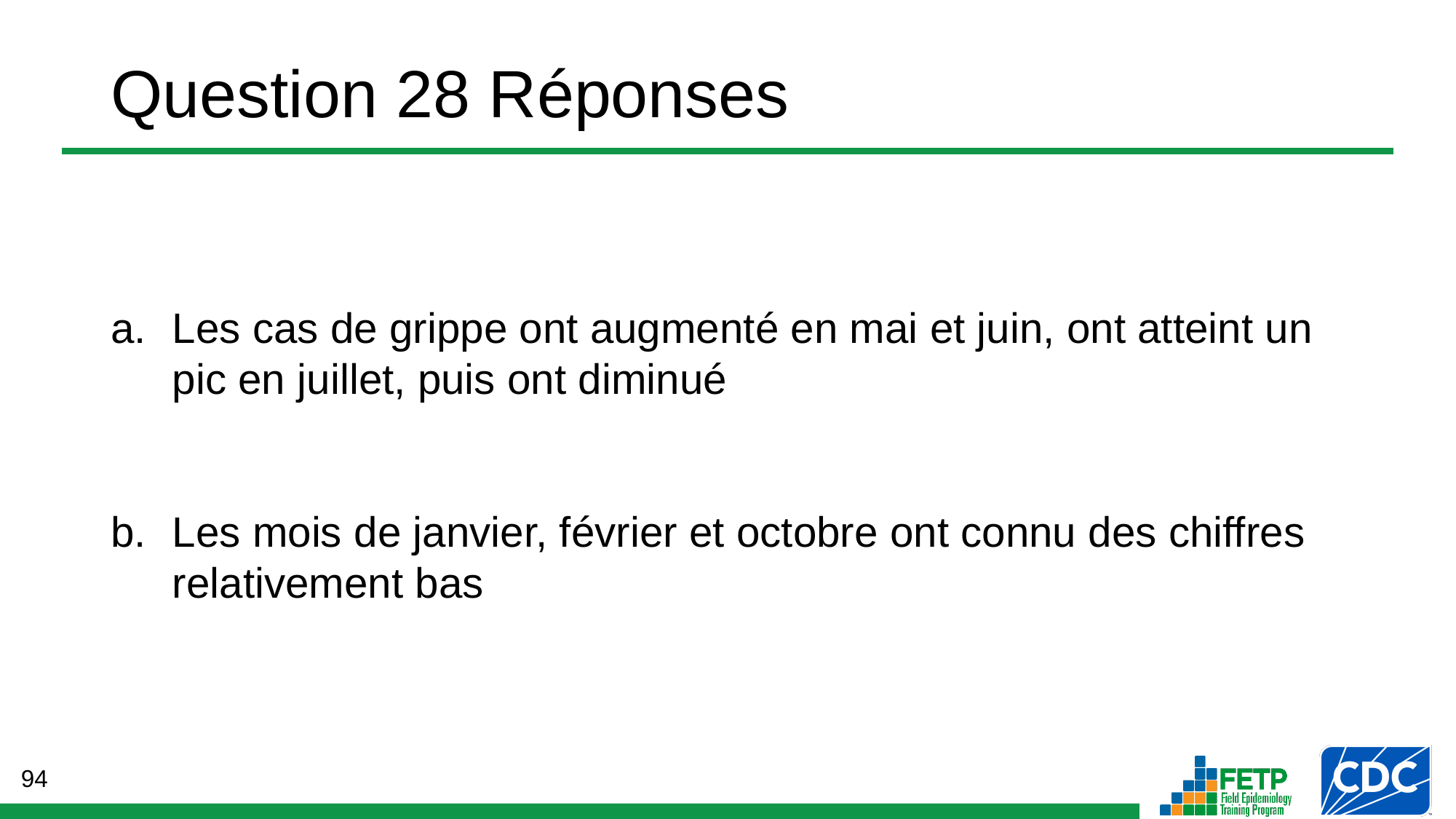

# Question 28 Réponses
Les cas de grippe ont augmenté en mai et juin, ont atteint un pic en juillet, puis ont diminué

Les mois de janvier, février et octobre ont connu des chiffres relativement bas